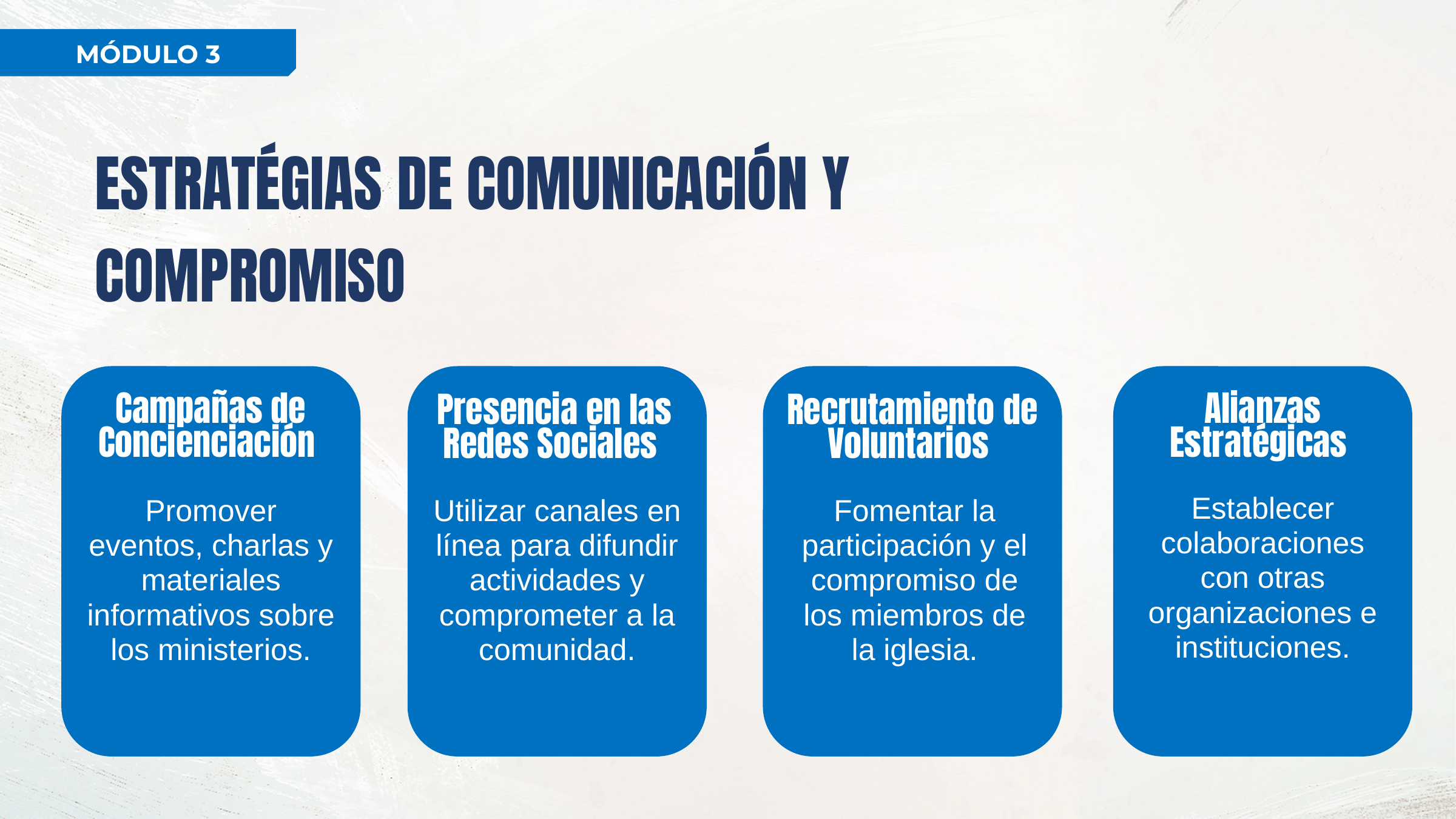

MÓDULO 3
ESTRATÉGIAS DE COMUNICACIÓN Y COMPROMISO

Campañas de Concienciación
Alianzas Estratégicas
Presencia en las Redes Sociales
Recrutamiento de Voluntarios
Establecer colaboraciones con otras organizaciones e instituciones.
Promover eventos, charlas y materiales informativos sobre los ministerios.
Utilizar canales en línea para difundir actividades y comprometer a la comunidad.
Fomentar la participación y el compromiso de los miembros de la iglesia.